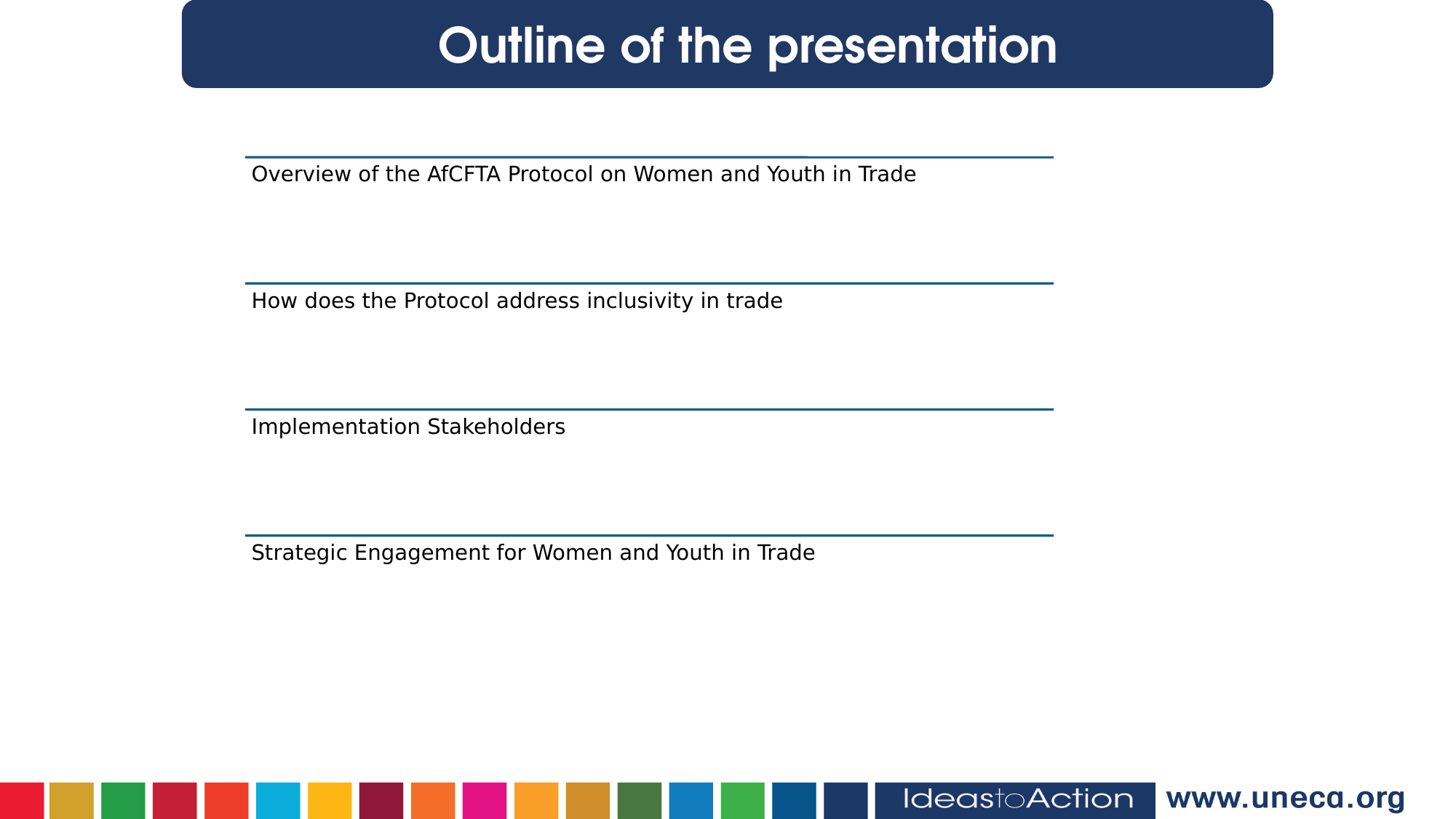

Outline of the presentation
Overview of the AfCFTA Protocol on Women and Youth in Trade
How does the Protocol address inclusivity in trade
Implementation Stakeholders
Strategic Engagement for Women and Youth in Trade